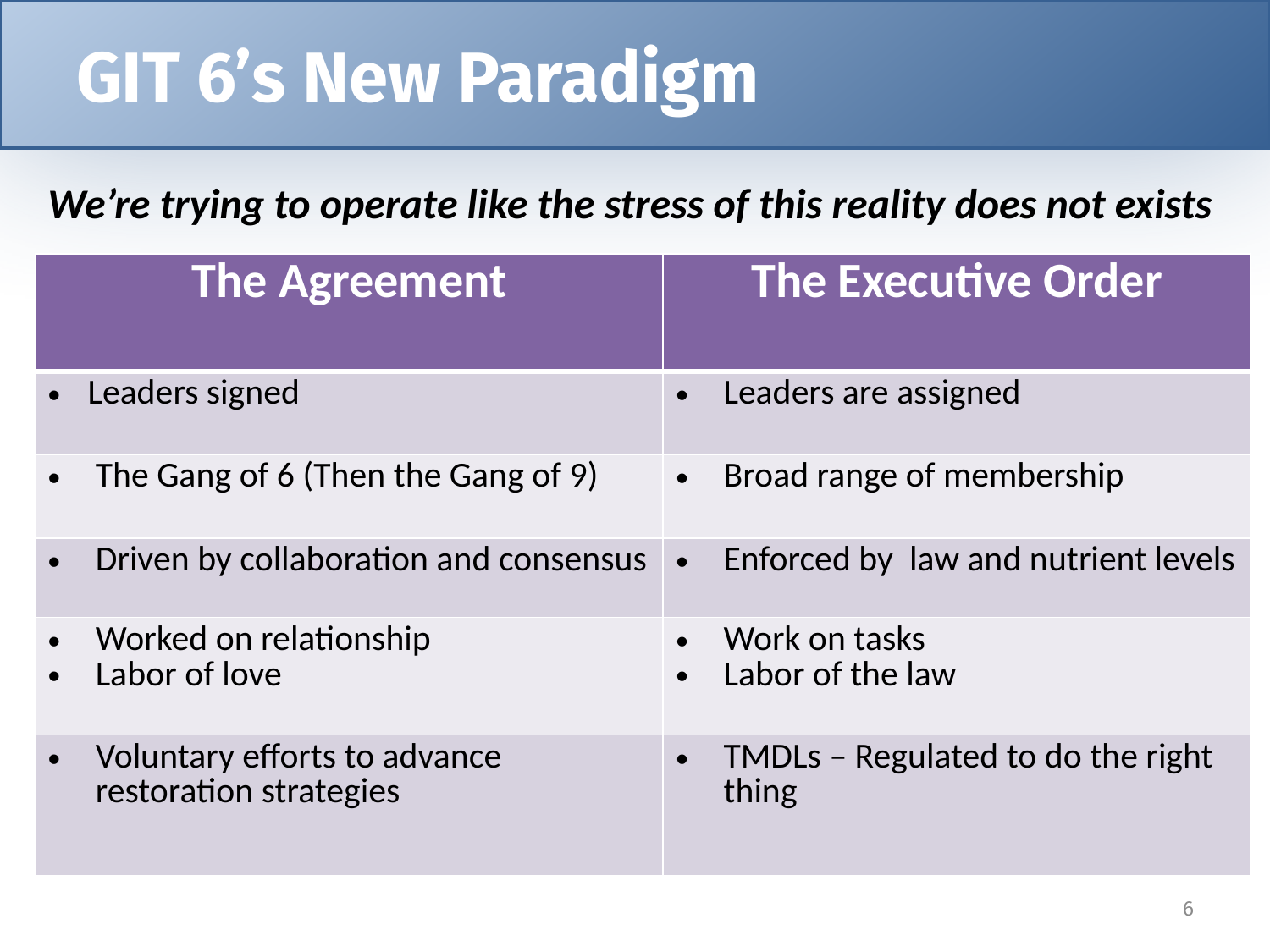

# GIT 6’s New Paradigm
We’re trying to operate like the stress of this reality does not exists

| The Agreement | The Executive Order |
| --- | --- |
| Leaders signed | Leaders are assigned |
| The Gang of 6 (Then the Gang of 9) | Broad range of membership |
| Driven by collaboration and consensus | Enforced by law and nutrient levels |
| Worked on relationship Labor of love | Work on tasks Labor of the law |
| Voluntary efforts to advance restoration strategies | TMDLs – Regulated to do the right thing |
6